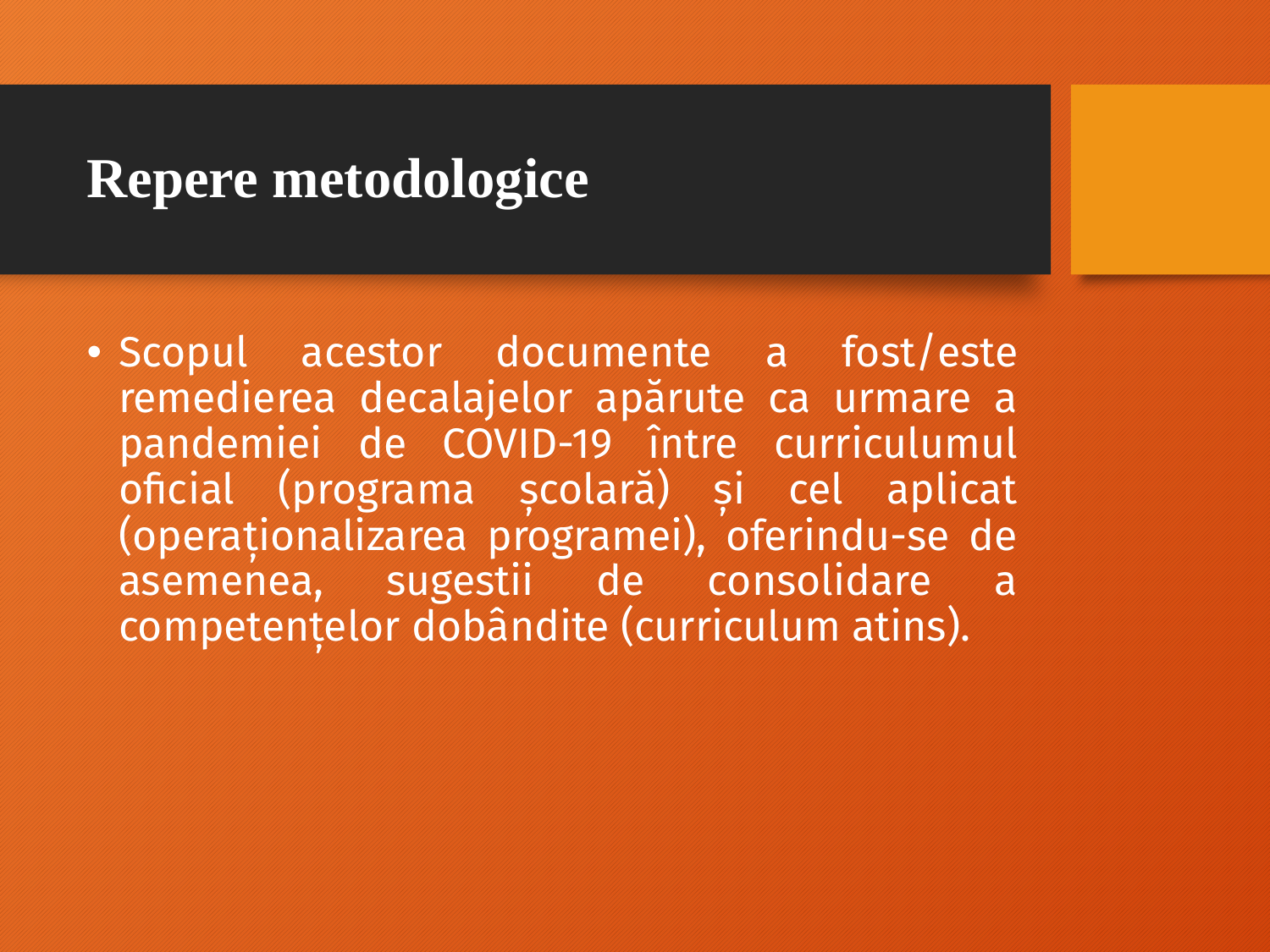

# Repere metodologice
Scopul acestor documente a fost/este remedierea decalajelor apărute ca urmare a pandemiei de COVID-19 între curriculumul oficial (programa școlară) și cel aplicat (operaționalizarea programei), oferindu-se de asemenea, sugestii de consolidare a competențelor dobândite (curriculum atins).